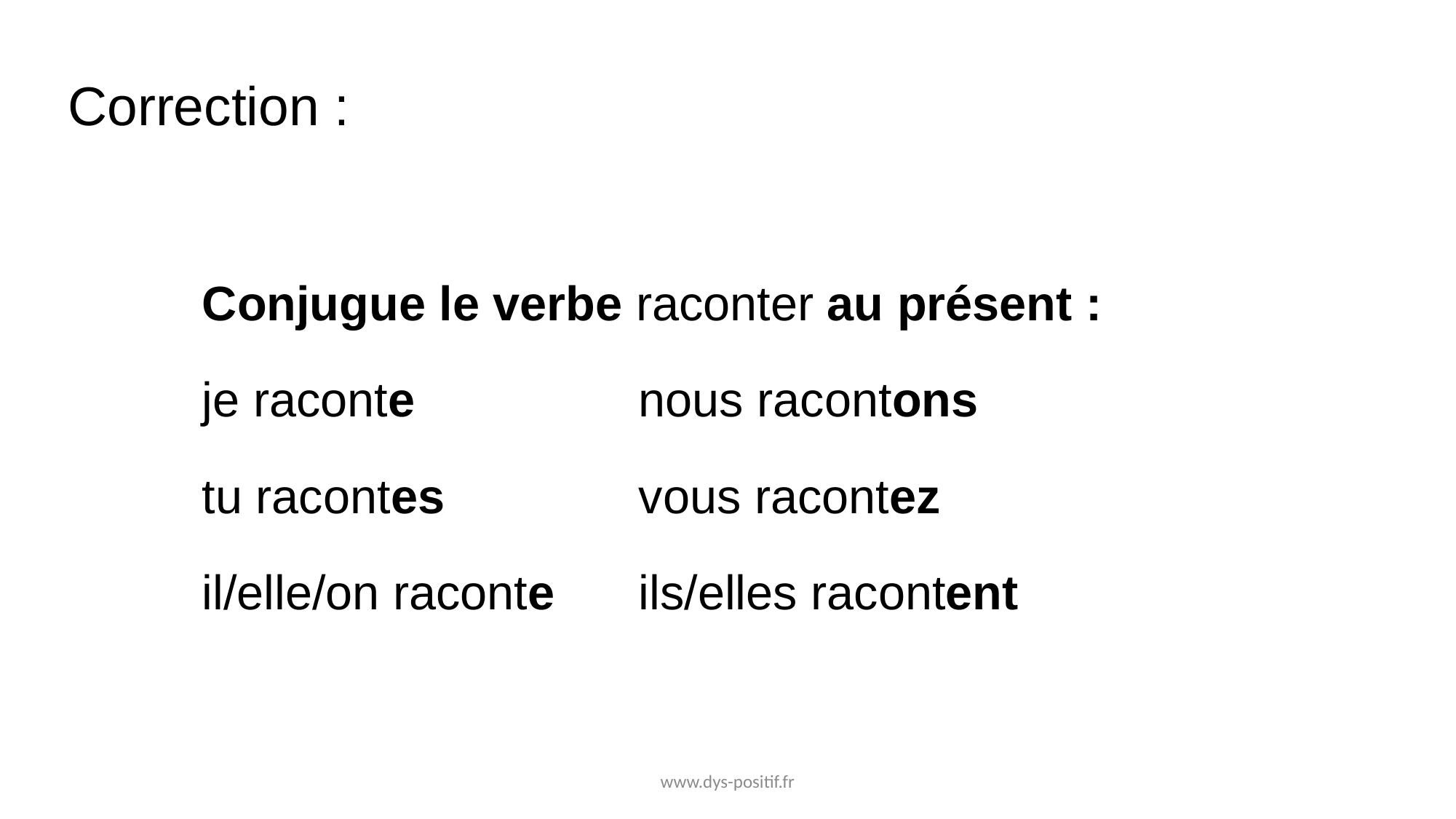

# Correction :
Conjugue le verbe raconter au présent :
je raconte			nous racontons
tu racontes 		vous racontez
il/elle/on raconte	ils/elles racontent
www.dys-positif.fr